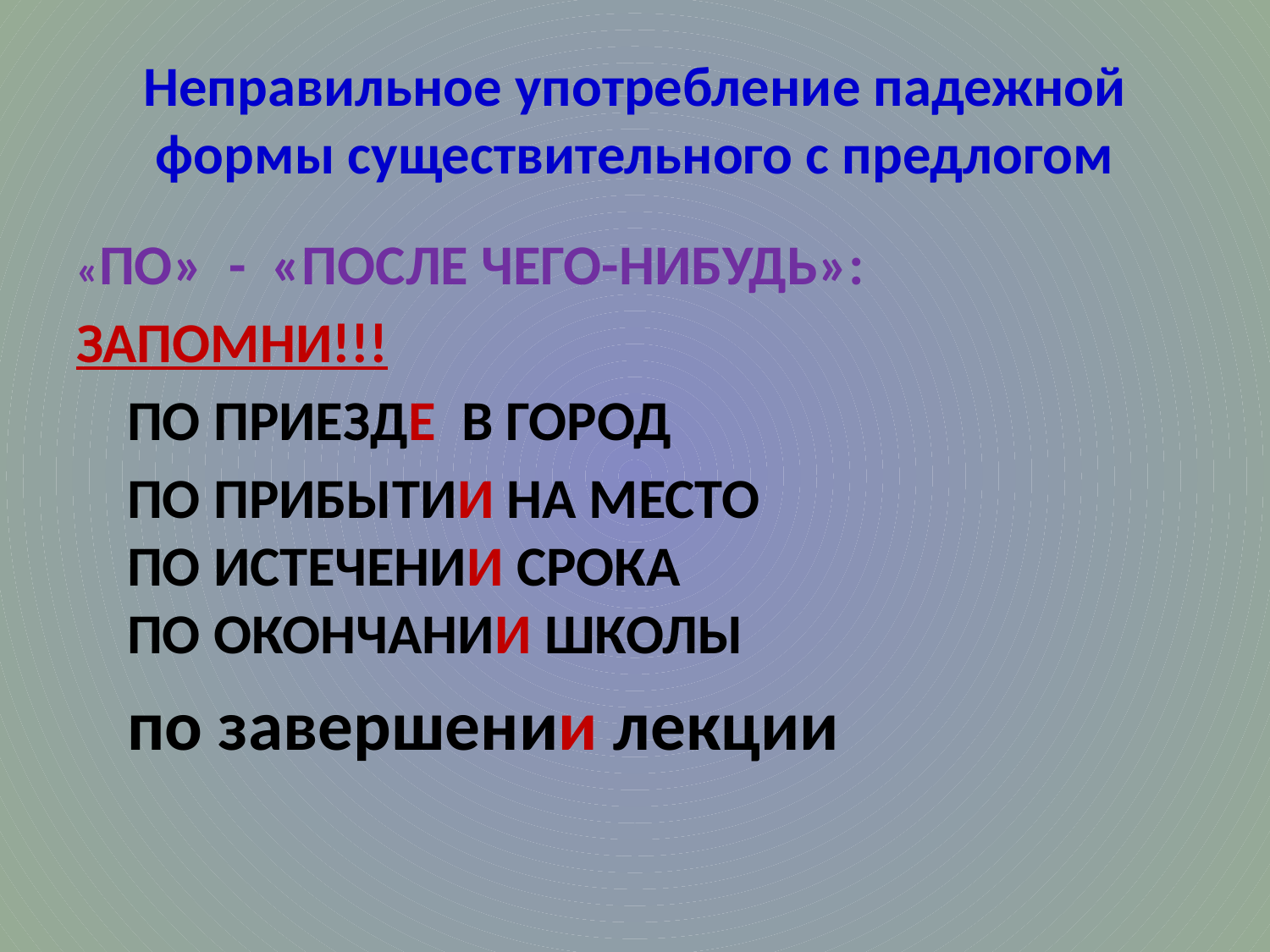

# Неправильное употребление падежной формы существительного с предлогом
«ПО»  -  «ПОСЛЕ ЧЕГО-НИБУДЬ»:
ЗАПОМНИ!!!
    ПО ПРИЕЗДЕ  В ГОРОД
    ПО ПРИБЫТИИ НА МЕСТО
 ПО ИСТЕЧЕНИИ СРОКА
 ПО ОКОНЧАНИИ ШКОЛЫ
    по завершении лекции